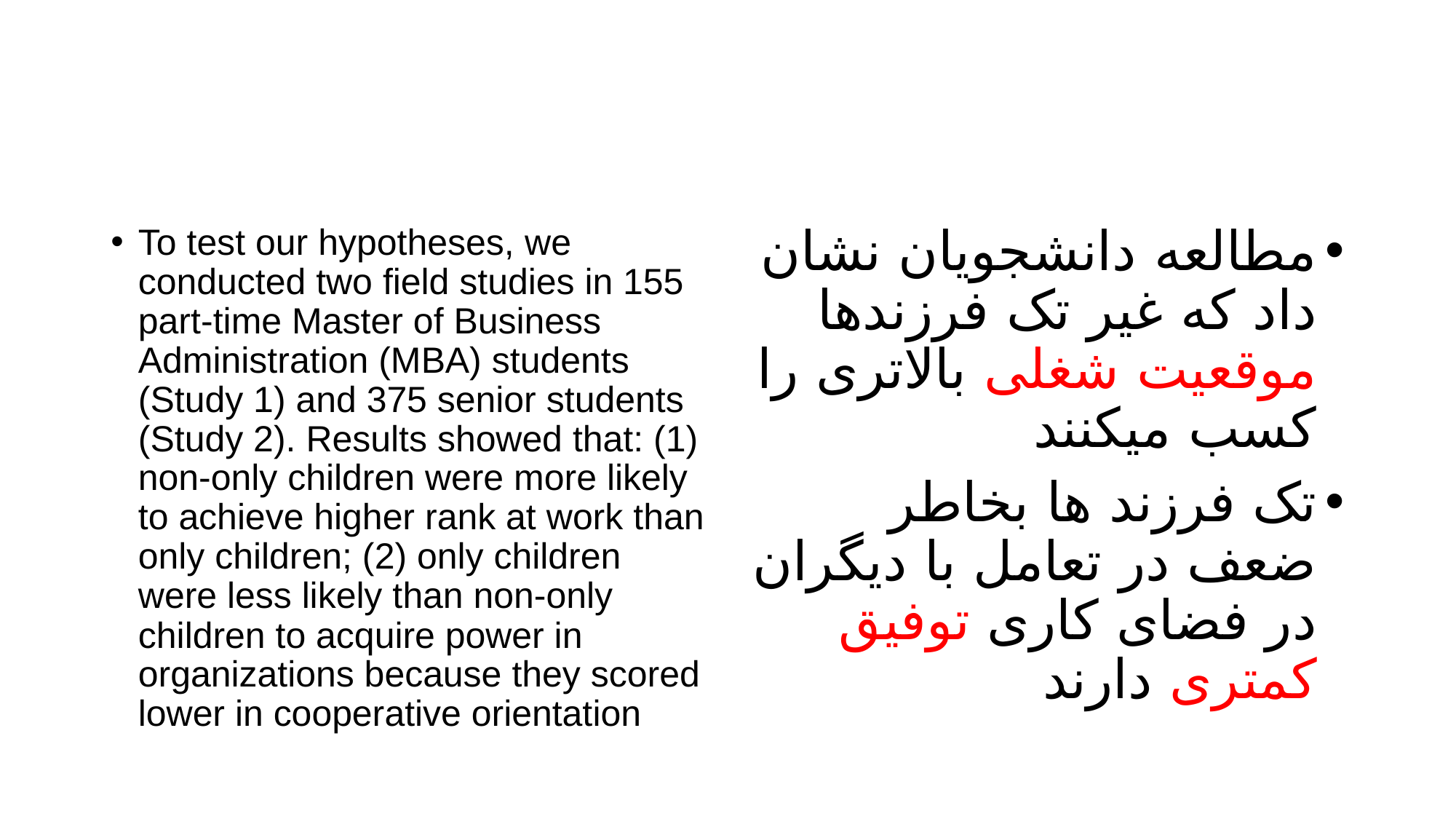

#
To test our hypotheses, we conducted two field studies in 155 part-time Master of Business Administration (MBA) students (Study 1) and 375 senior students (Study 2). Results showed that: (1) non-only children were more likely to achieve higher rank at work than only children; (2) only children were less likely than non-only children to acquire power in organizations because they scored lower in cooperative orientation
مطالعه دانشجویان نشان داد که غیر تک فرزندها موقعیت شغلی بالاتری را کسب میکنند
تک فرزند ها بخاطر ضعف در تعامل با دیگران در فضای کاری توفیق کمتری دارند